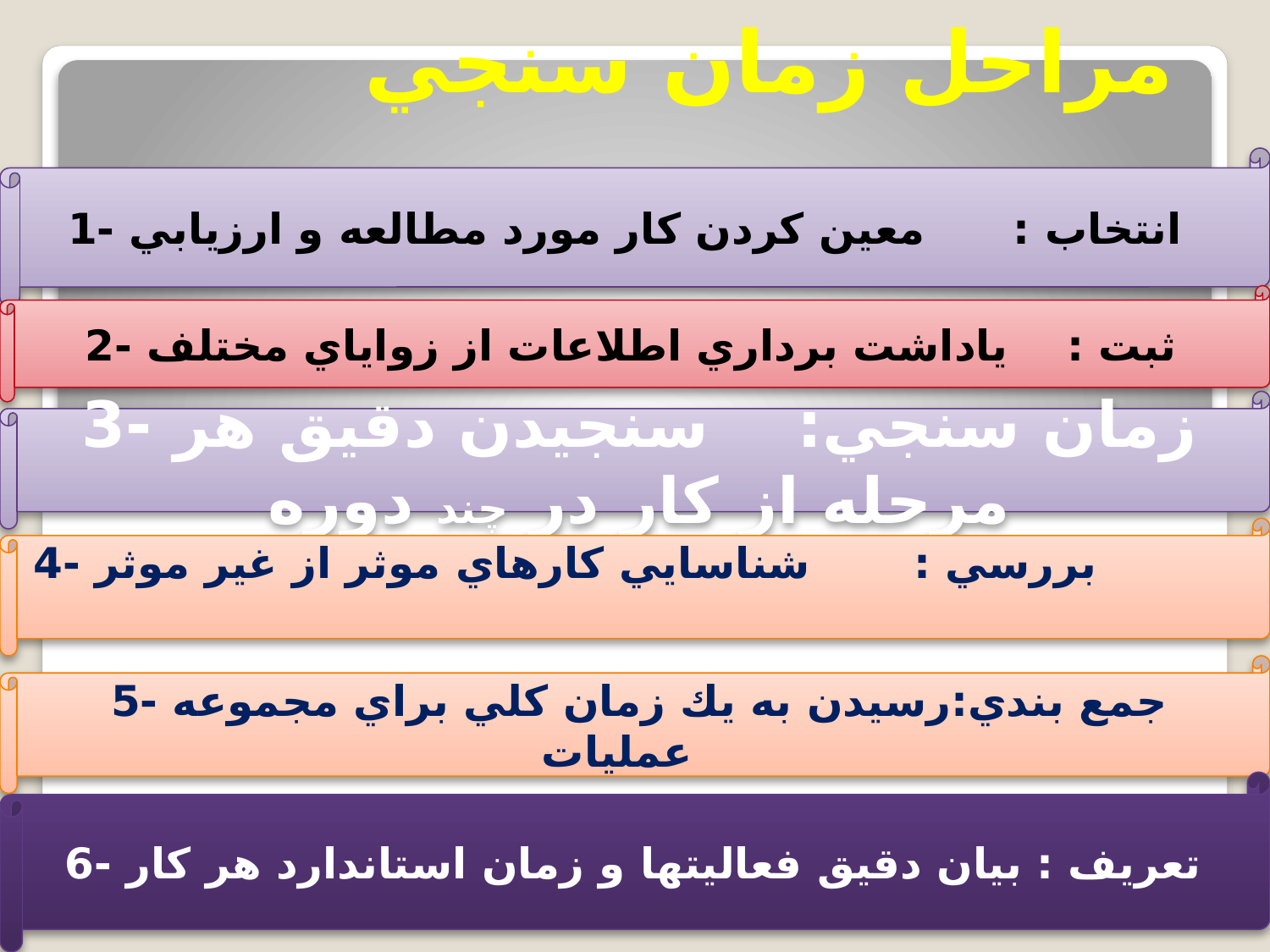

# مراحل زمان سنجي

1- انتخاب :      معين كردن كار مورد مطالعه و ارزيابي

2- ثبت :    ياداشت برداري اطلاعات از زواياي مختلف
3- زمان سنجي:    سنجيدن دقيق هر مرحله از كار در چند دوره
4- بررسي :       شناسايي كارهاي موثر از غير موثر
5- جمع بندي:رسيدن به يك زمان كلي براي مجموعه عمليات
6- تعريف : بيان دقيق فعاليتها و زمان استاندارد هر كار